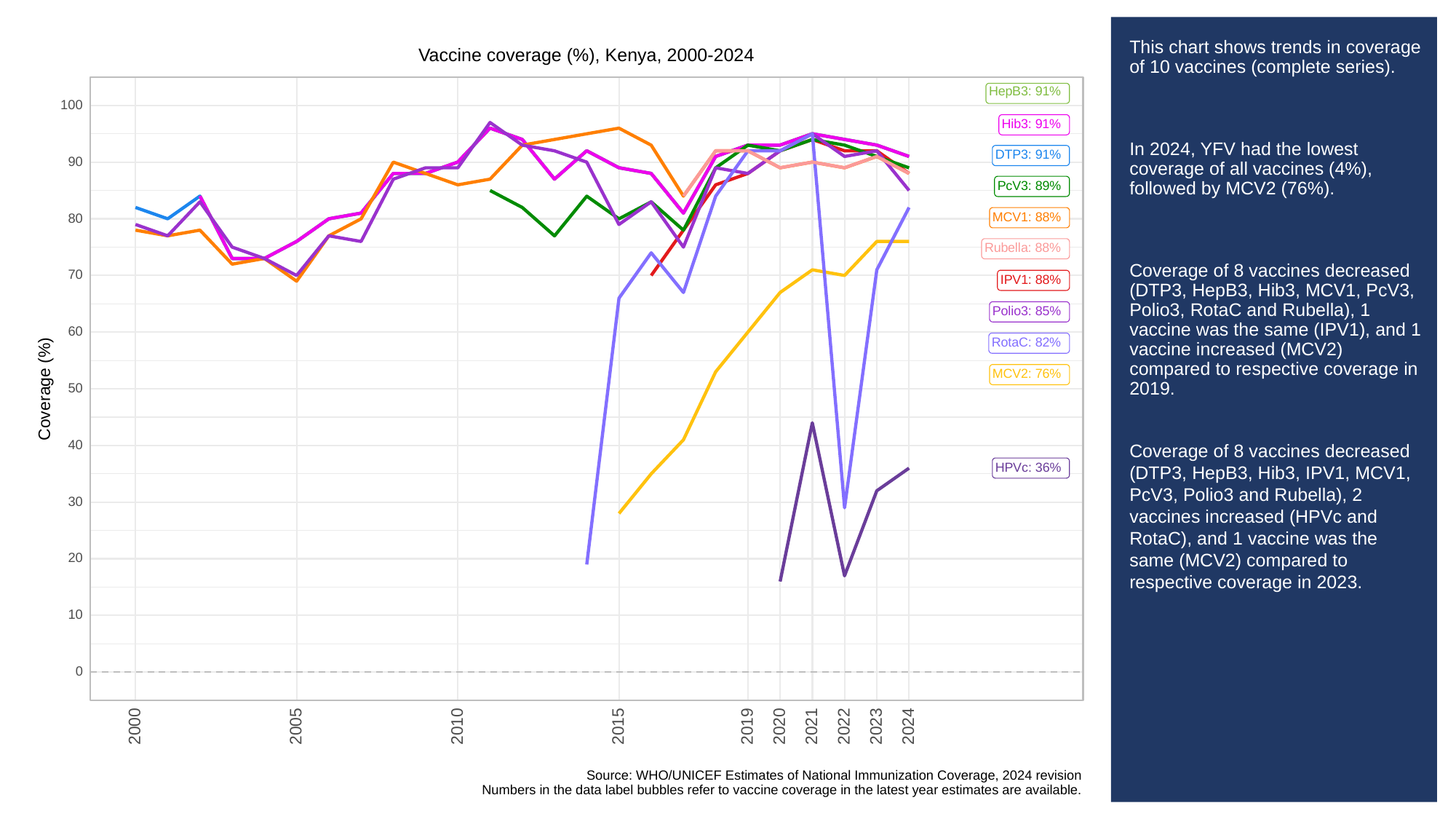

# This chart shows trends in coverage of 10 vaccines (complete series).

In 2024, YFV had the lowest coverage of all vaccines (4%), followed by MCV2 (76%).

Coverage of 8 vaccines decreased (DTP3, HepB3, Hib3, MCV1, PcV3, Polio3, RotaC and Rubella), 1 vaccine was the same (IPV1), and 1 vaccine increased (MCV2) compared to respective coverage in 2019.

Coverage of 8 vaccines decreased (DTP3, HepB3, Hib3, IPV1, MCV1, PcV3, Polio3 and Rubella), 2 vaccines increased (HPVc and RotaC), and 1 vaccine was the same (MCV2) compared to respective coverage in 2023.

Vaccine coverage (%), Kenya, 2000-2024

HepB3: 91%

100

Hib3: 91%

DTP3: 91%

90

PcV3: 89%

MCV1: 88%
80

Rubella: 88%

70
IPV1: 88%

Polio3: 85%
60

RotaC: 82%

MCV2: 76%
Coverage (%)
50

40

HPVc: 36%

30

20

10

0

2023
2000
2005
2010
2015
2019
2020
2021
2022
2024
Source: WHO/UNICEF Estimates of National Immunization Coverage, 2024 revision
Numbers in the data label bubbles refer to vaccine coverage in the latest year estimates are available.